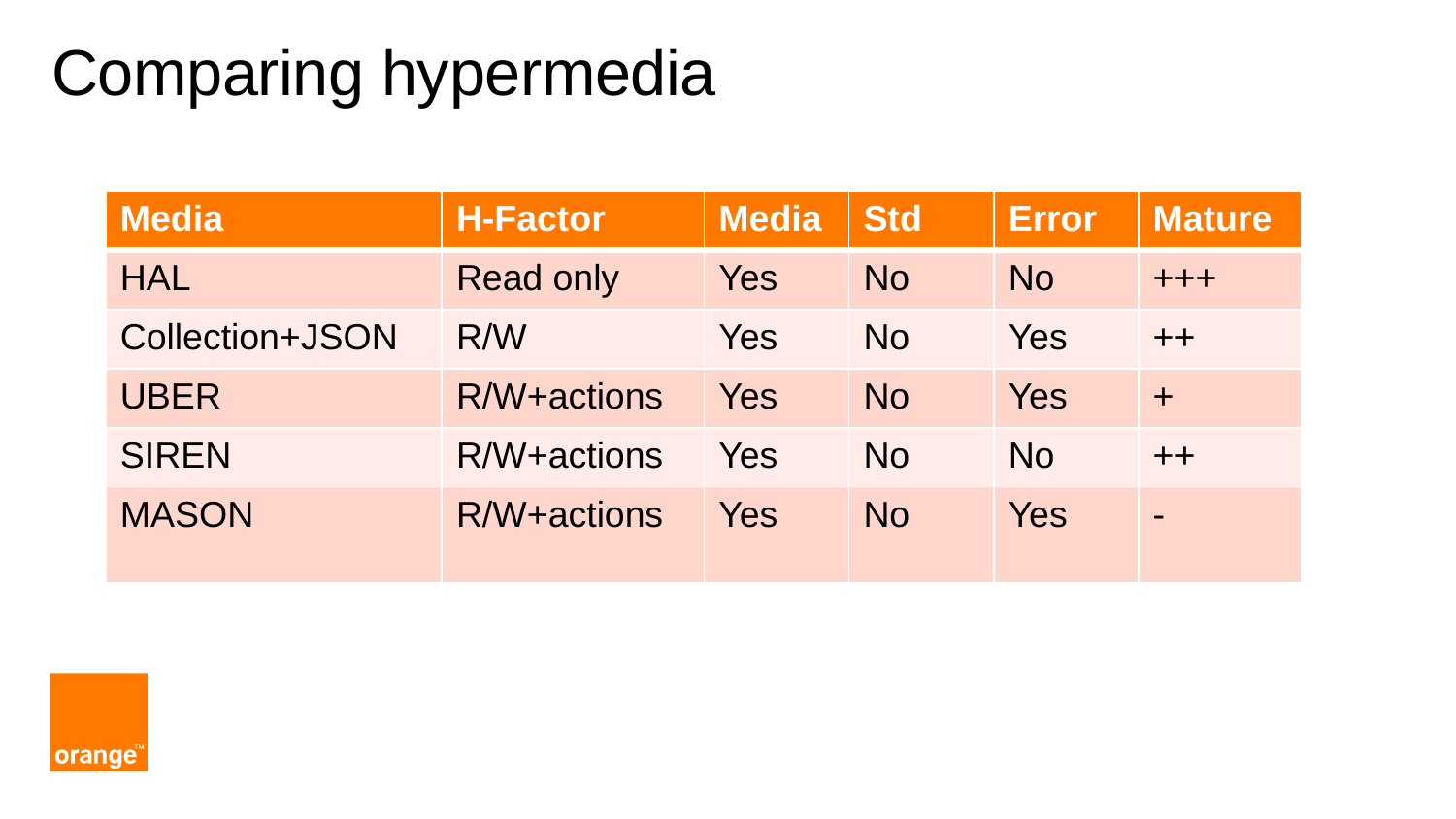

# Comparing hypermedia
| Media | H-Factor | Media | Std | Error | Mature |
| --- | --- | --- | --- | --- | --- |
| HAL | Read only | Yes | No | No | +++ |
| Collection+JSON | R/W | Yes | No | Yes | ++ |
| UBER | R/W+actions | Yes | No | Yes | + |
| SIREN | R/W+actions | Yes | No | No | ++ |
| MASON | R/W+actions | Yes | No | Yes | - |